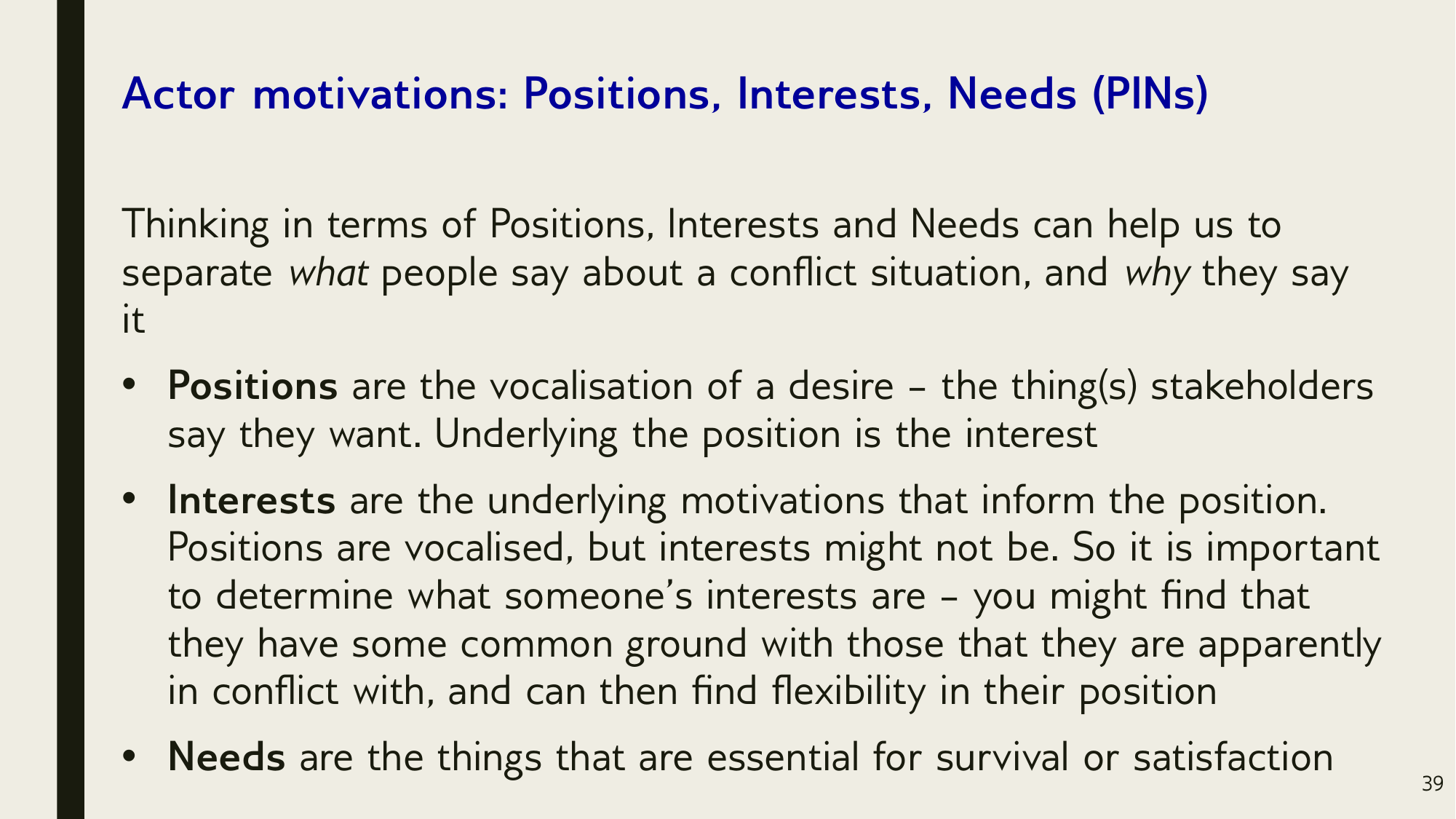

# Actor motivations: Positions, Interests, Needs (PINs)
Thinking in terms of Positions, Interests and Needs can help us to separate what people say about a conflict situation, and why they say it
Positions are the vocalisation of a desire – the thing(s) stakeholders say they want. Underlying the position is the interest
Interests are the underlying motivations that inform the position. Positions are vocalised, but interests might not be. So it is important to determine what someone’s interests are – you might find that they have some common ground with those that they are apparently in conflict with, and can then find flexibility in their position
Needs are the things that are essential for survival or satisfaction
39